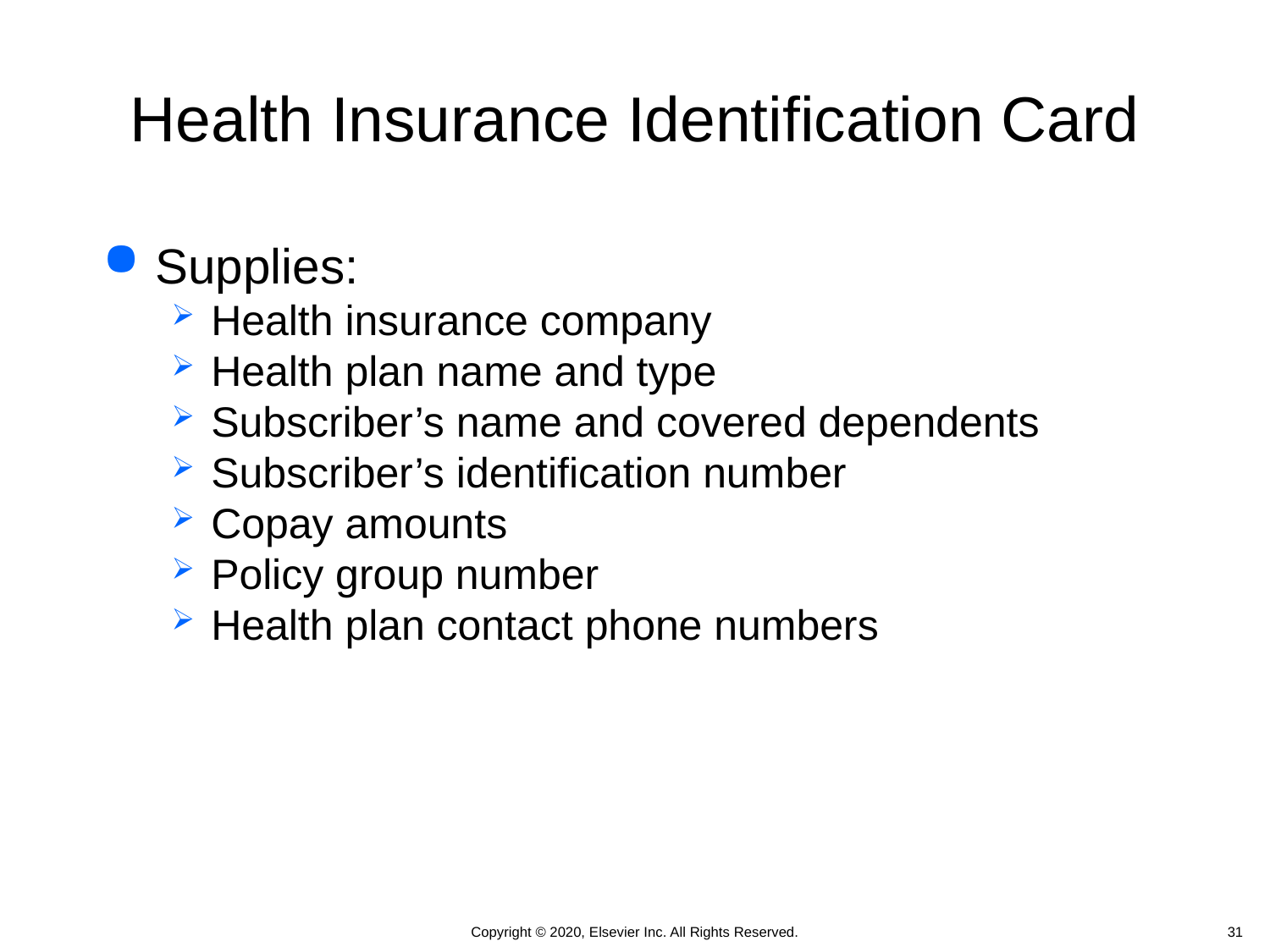

# Health Insurance Identification Card
Supplies:
Health insurance company
Health plan name and type
Subscriber’s name and covered dependents
Subscriber’s identification number
Copay amounts
Policy group number
Health plan contact phone numbers
 31